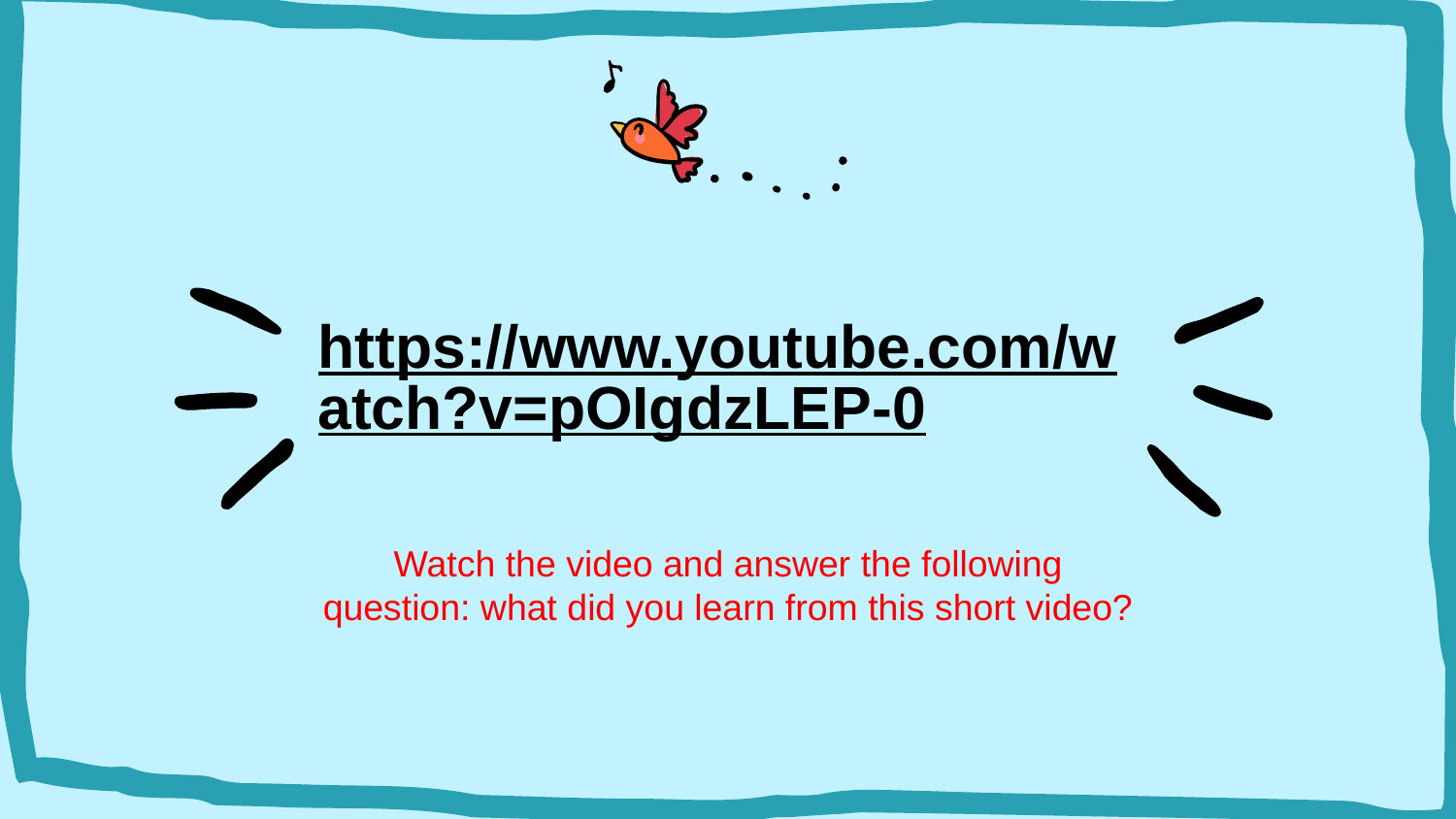

# https://www.youtube.com/watch?v=pOIgdzLEP-0

Watch the video and answer the following question: what did you learn from this short video?